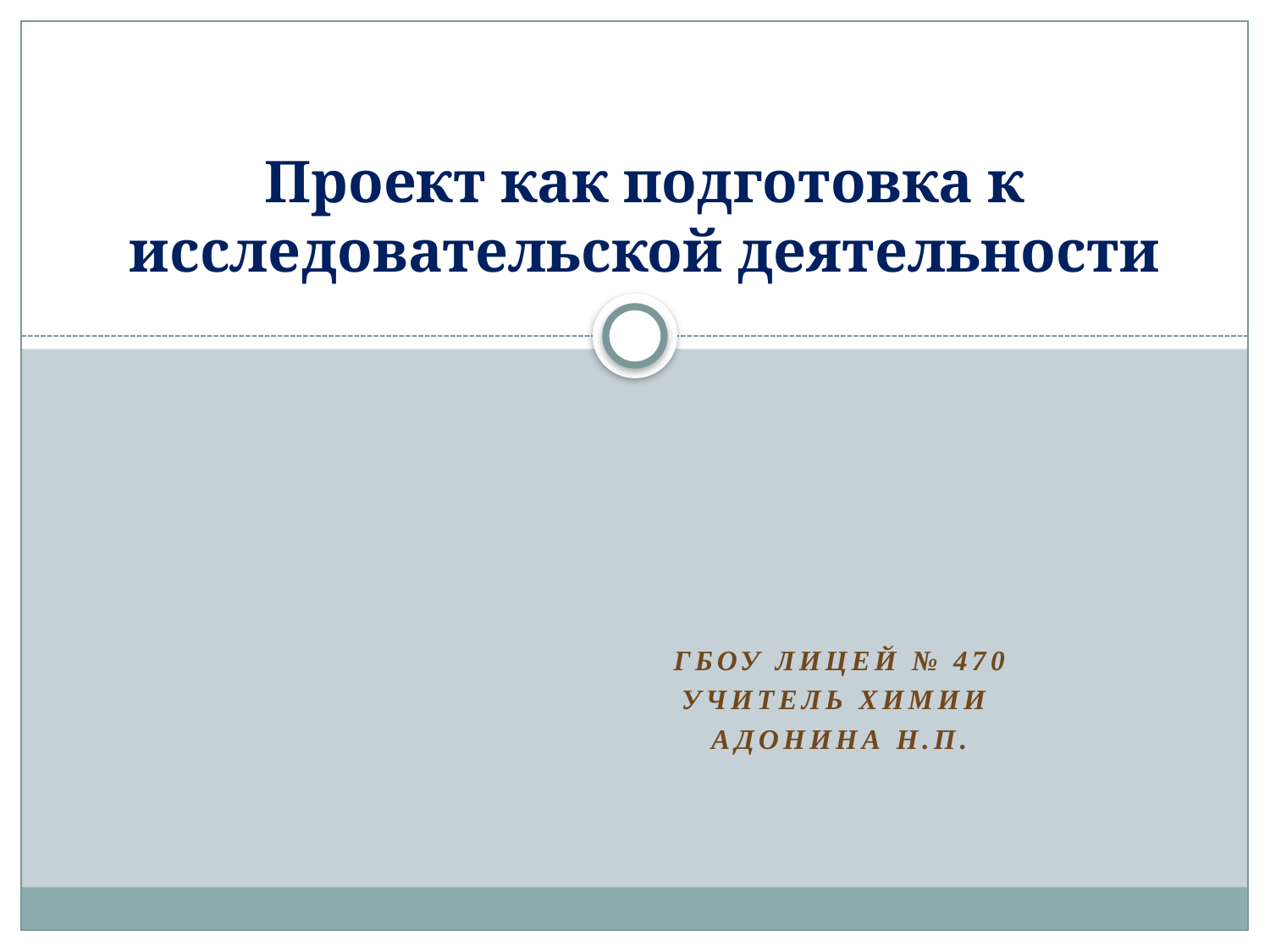

# Проект как подготовка к исследовательской деятельности
ГБОУ лицей № 470
учитель химии
Адонина Н.П.